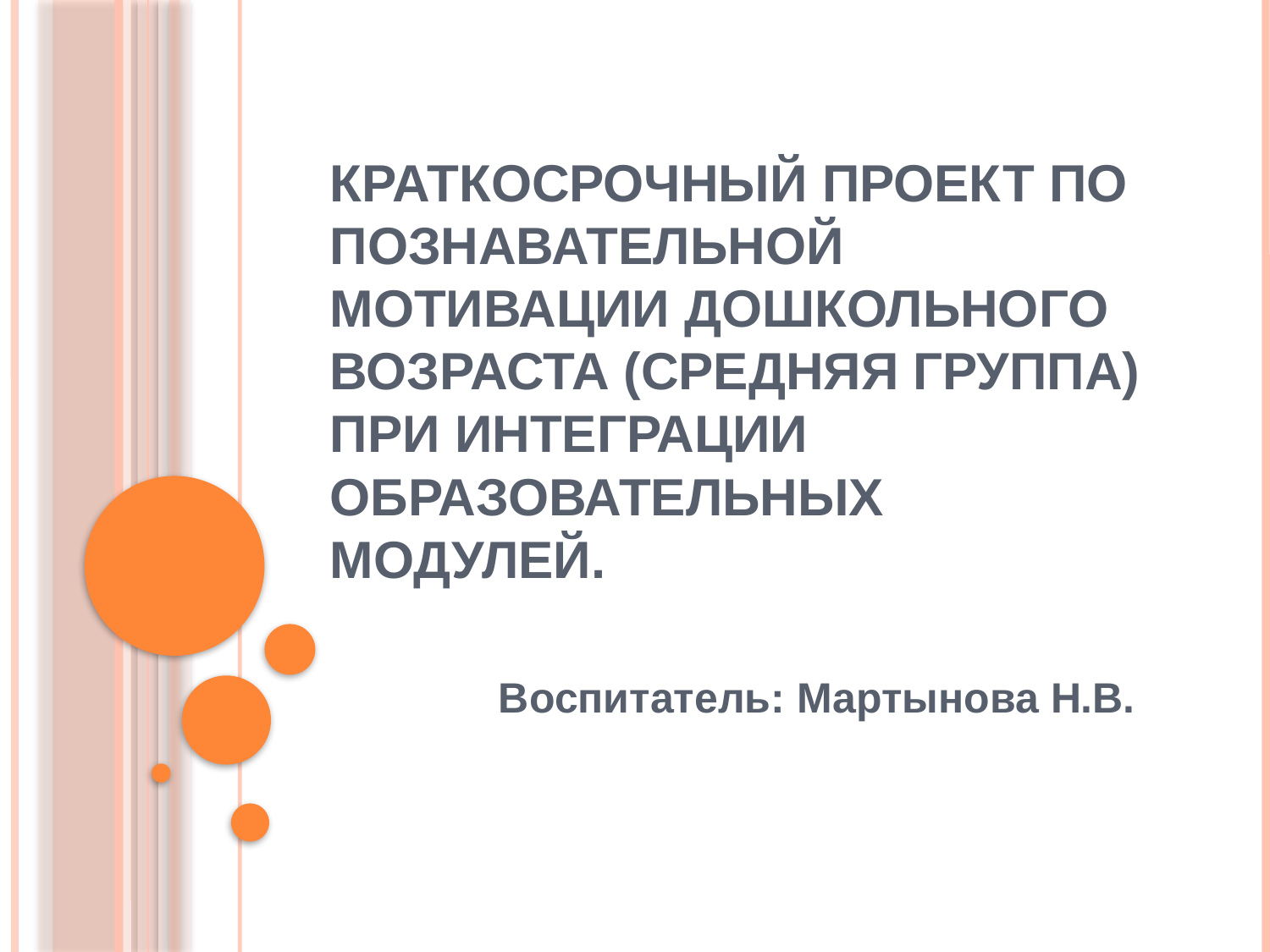

# Краткосрочный проект по познавательной мотивации дошкольного возраста (средняя группа) при интеграции образовательных модулей.
Воспитатель: Мартынова Н.В.